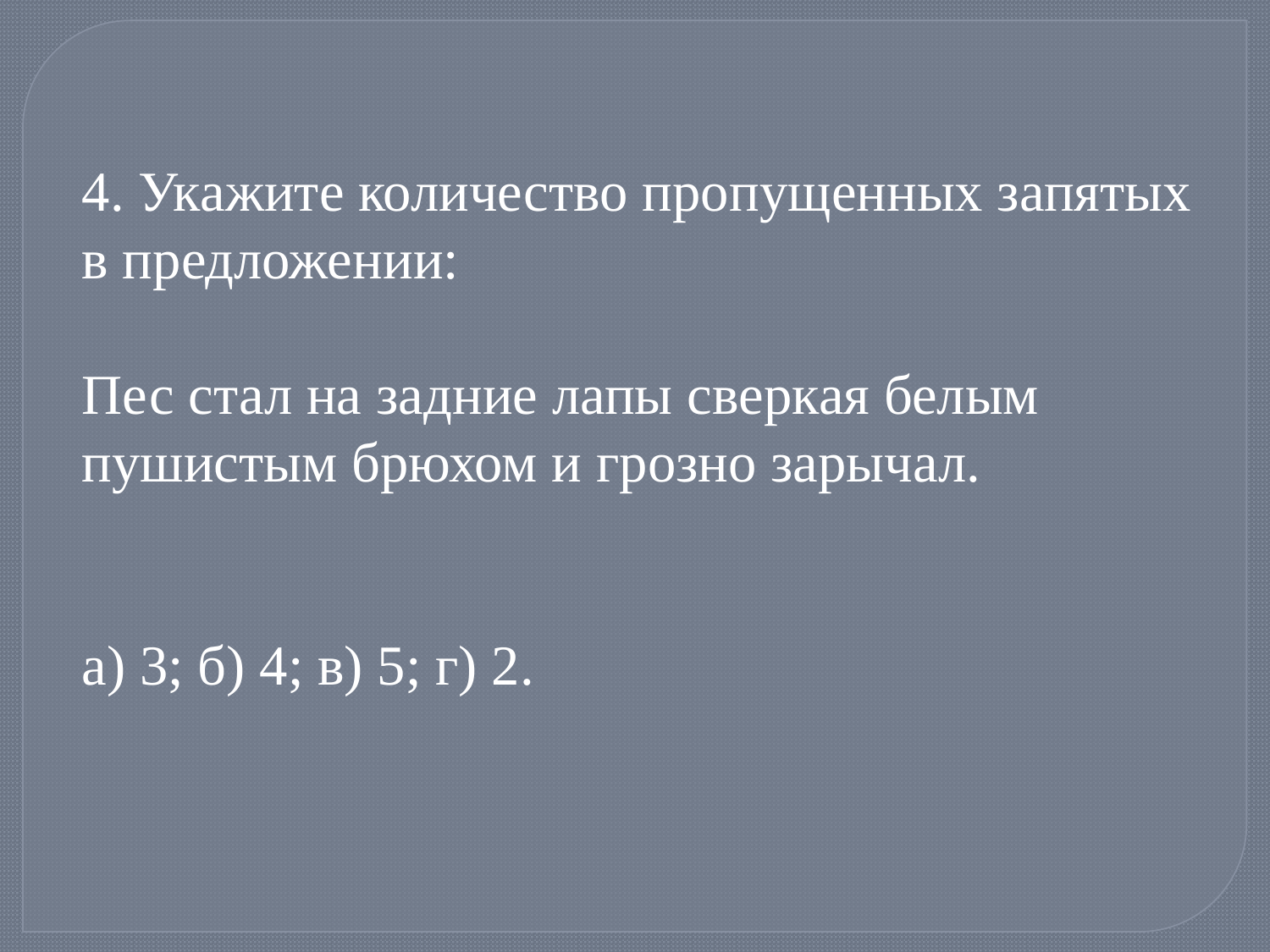

4. Укажите количество пропущенных запятых в предложении:

Пес стал на задние лапы сверкая белым пушистым брюхом и грозно зарычал.

а) 3; б) 4; в) 5; г) 2.